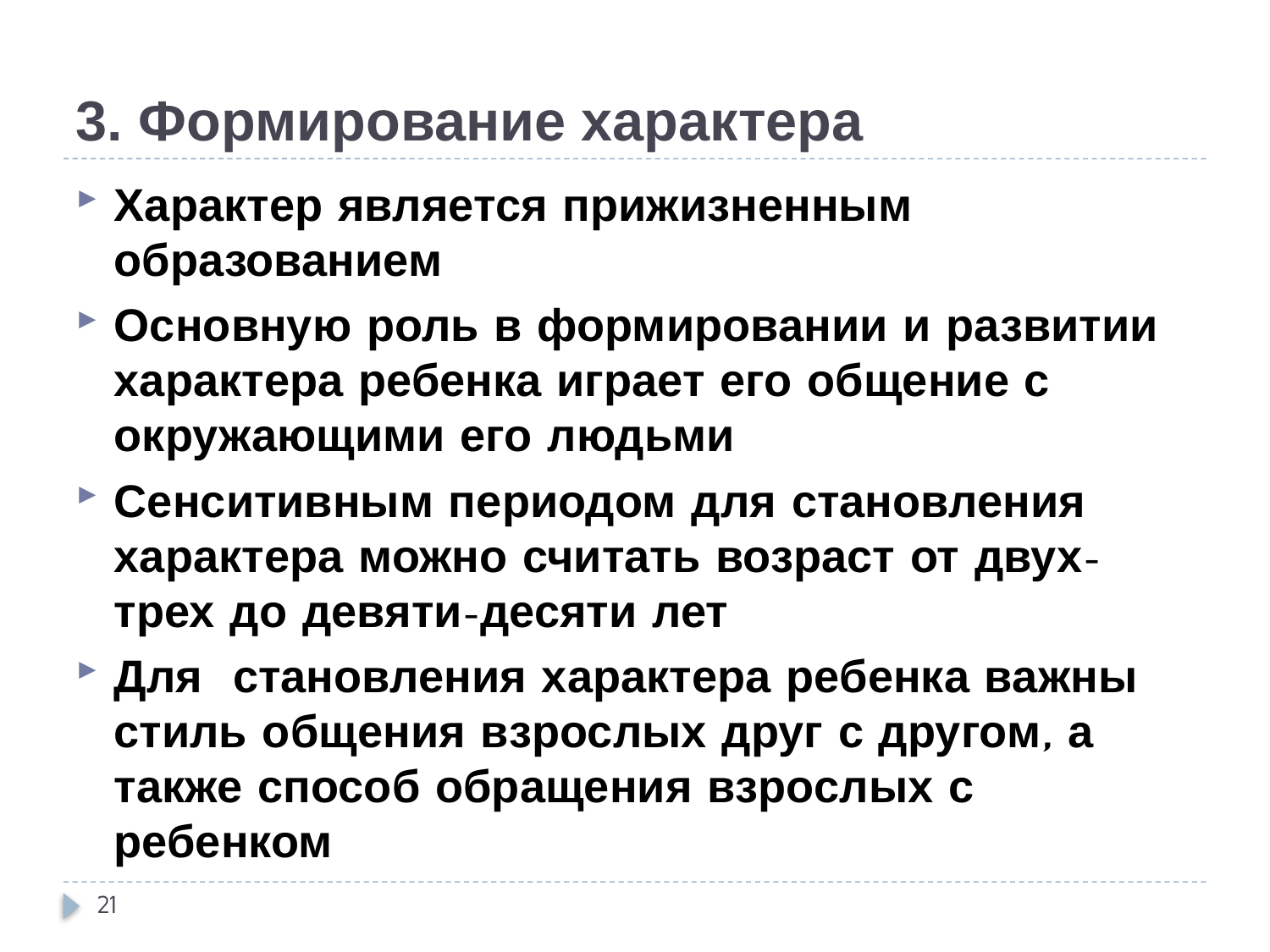

# 3. Формирование характера
Характер является прижизненным образованием
Основную роль в формировании и развитии характера ребенка играет его общение с окружающими его людьми
Сенситивным периодом для становления характера можно считать возраст от двух-трех до девяти-десяти лет
Для  становления характера ребенка важны стиль общения взрослых друг с другом, а также способ обращения взрослых с ребенком
21